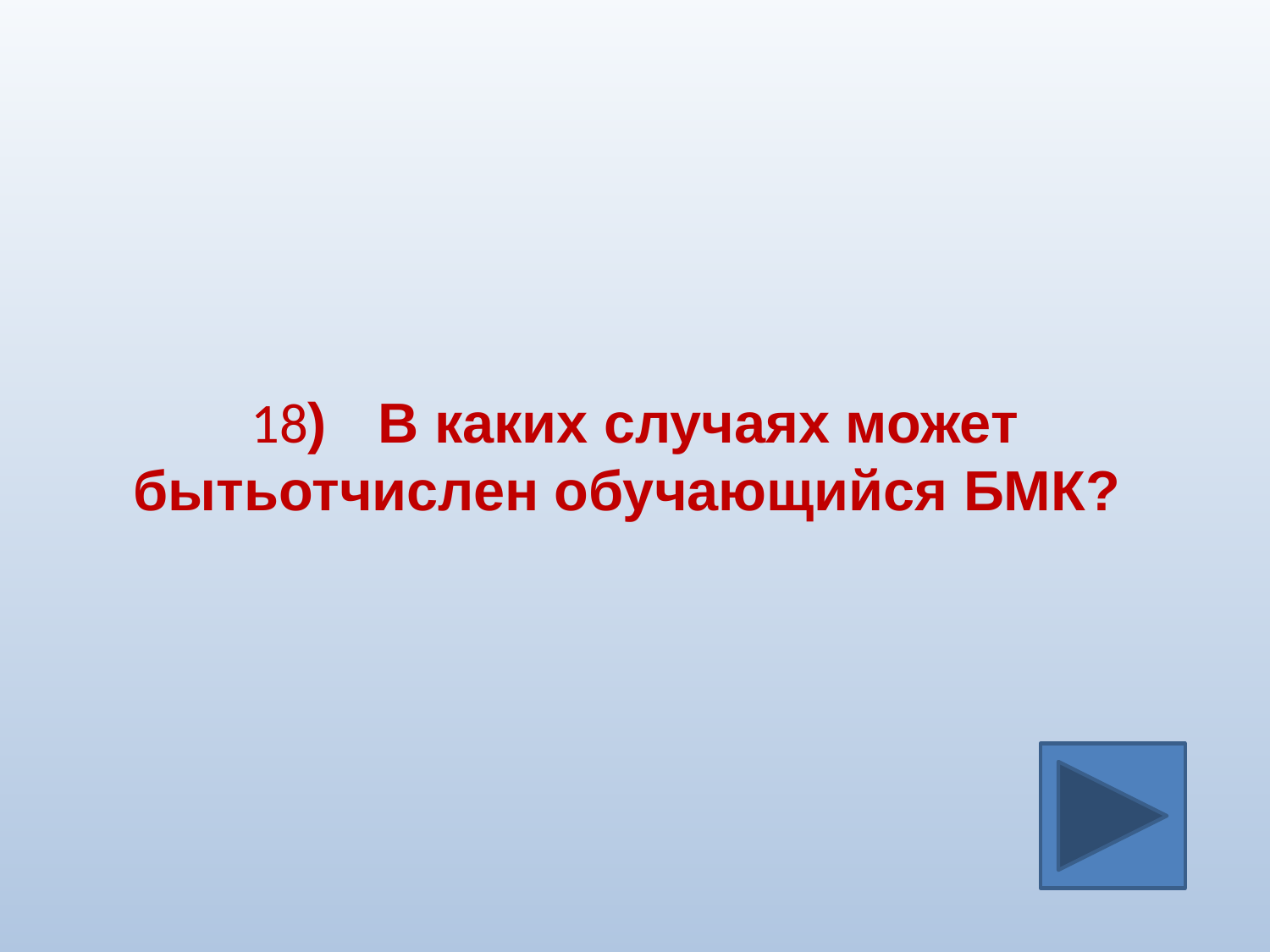

#

18)	В каких случаях может бытьотчислен обучающийся БМК?